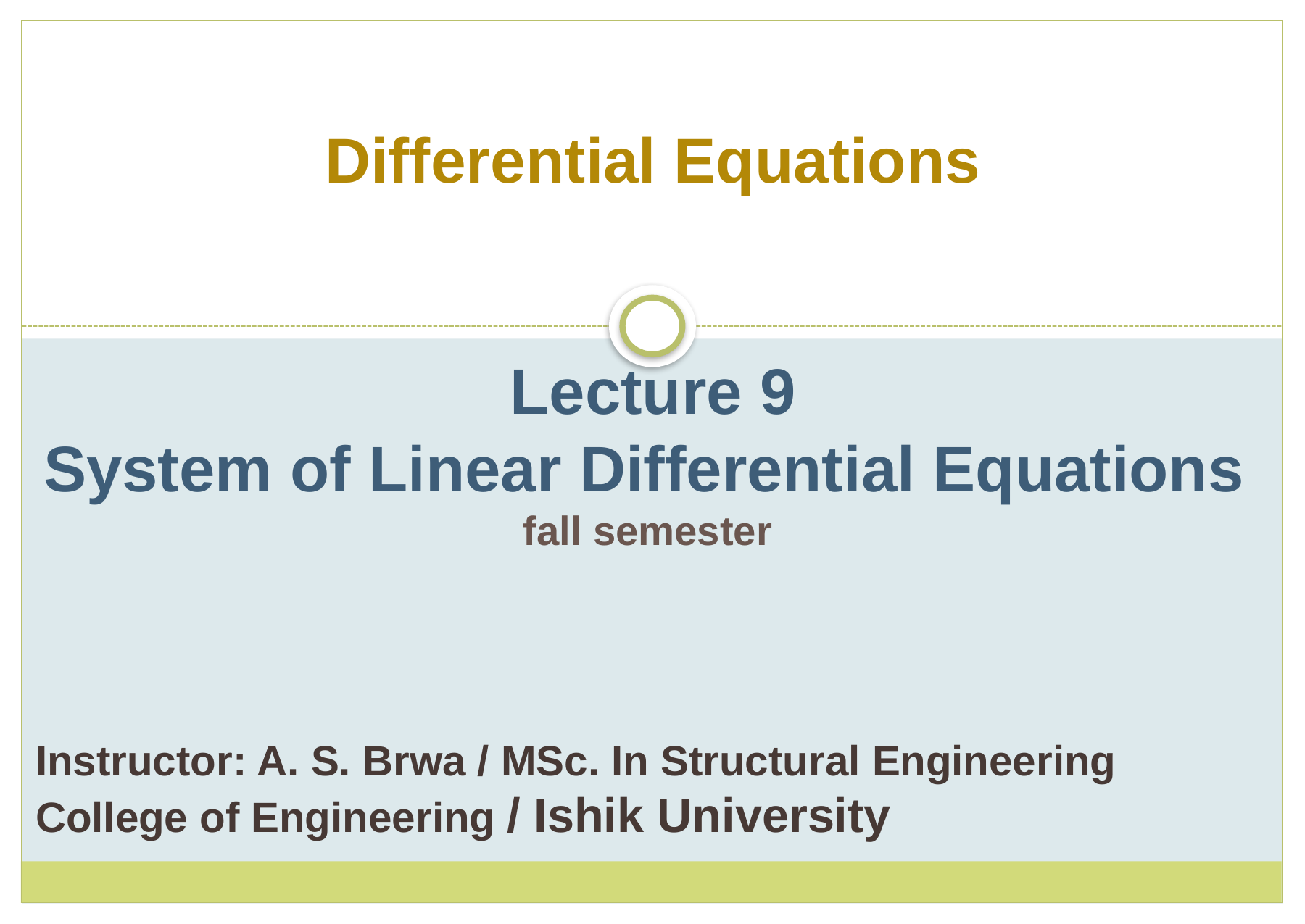

Differential Equations
# Lecture 9 System of Linear Differential Equations fall semester
Instructor: A. S. Brwa / MSc. In Structural Engineering
College of Engineering / Ishik University